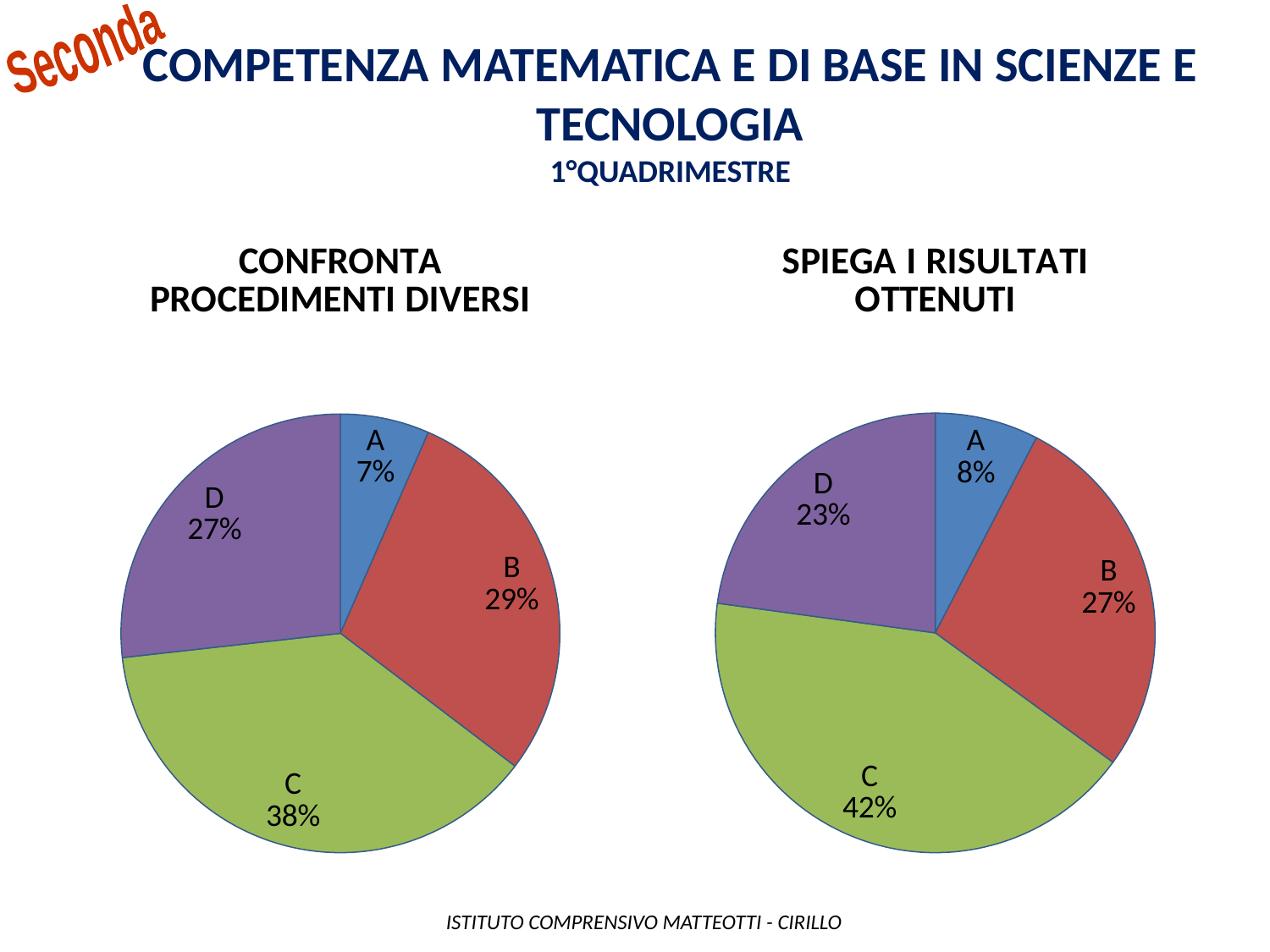

Seconda
CompetenzA Matematica E DI BASE IN scienze e tecnologia
1°QUADRIMESTRE

### Chart: CONFRONTA PROCEDIMENTI DIVERSI

| Category |  |
|---|---|
| A | 13.0 |
| B | 57.0 |
| C | 75.0 |
| D | 53.0 |

### Chart: SPIEGA I RISULTATI OTTENUTI

| Category |  |
|---|---|
| A | 15.0 |
| B | 54.0 |
| C | 83.0 |
| D | 45.0 |
 ISTITUTO COMPRENSIVO MATTEOTTI - CIRILLO